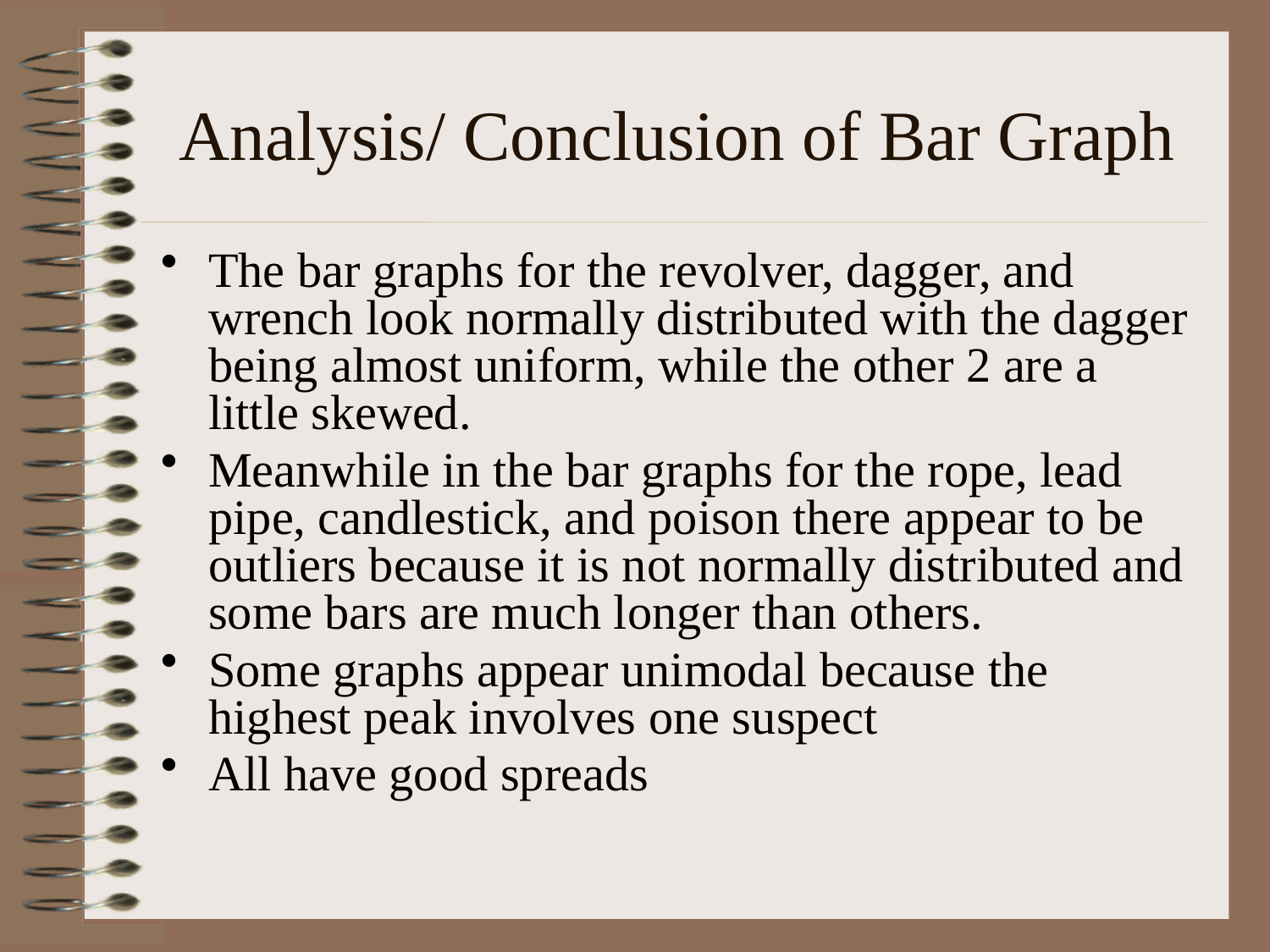

# Analysis/ Conclusion of Bar Graph
The bar graphs for the revolver, dagger, and wrench look normally distributed with the dagger being almost uniform, while the other 2 are a little skewed.
Meanwhile in the bar graphs for the rope, lead pipe, candlestick, and poison there appear to be outliers because it is not normally distributed and some bars are much longer than others.
Some graphs appear unimodal because the highest peak involves one suspect
All have good spreads